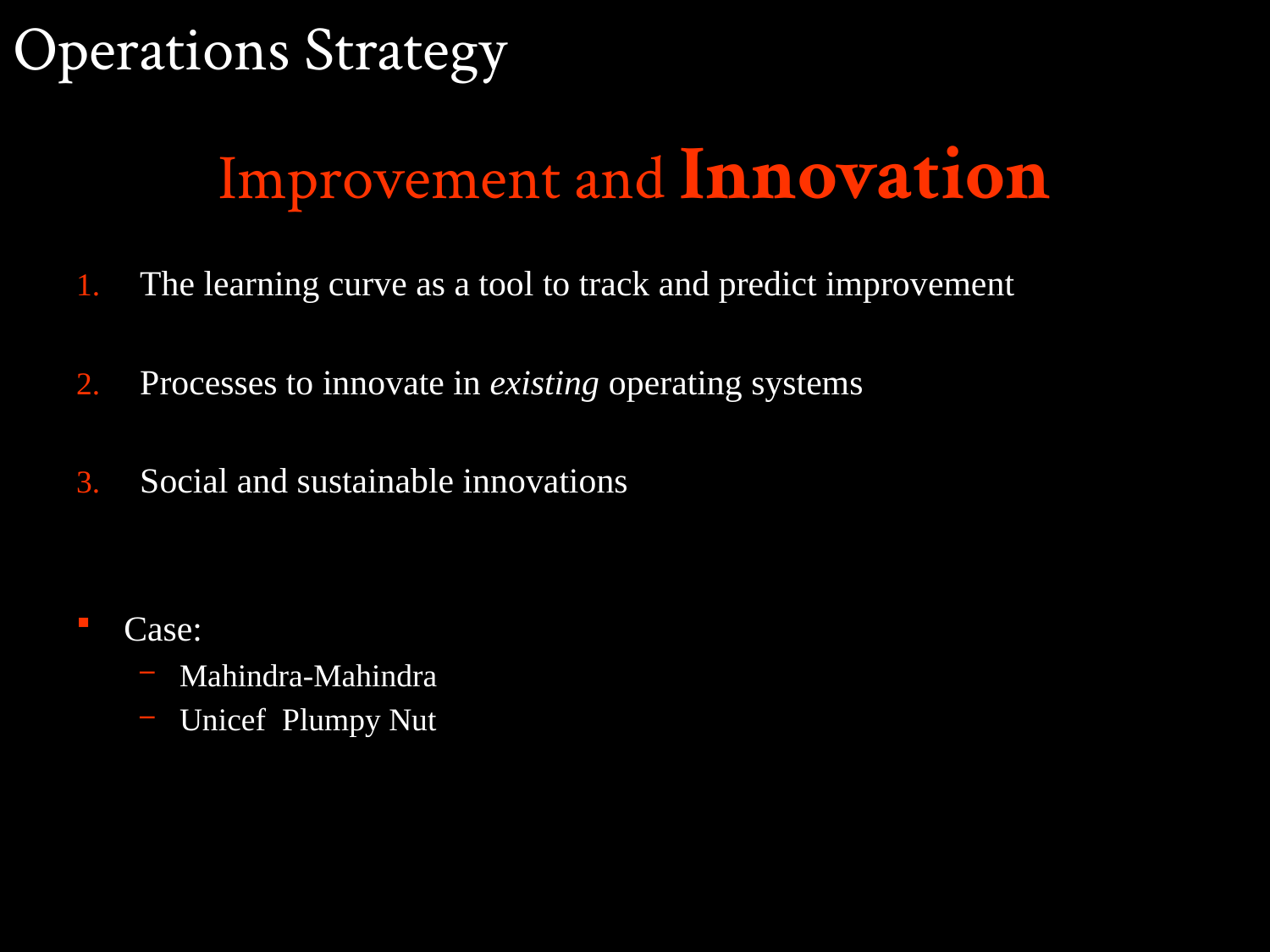

Operations Strategy
Improvement and Innovation
The learning curve as a tool to track and predict improvement

Processes to innovate in existing operating systems

Social and sustainable innovations

Case:
Mahindra-Mahindra
Unicef  Plumpy Nut